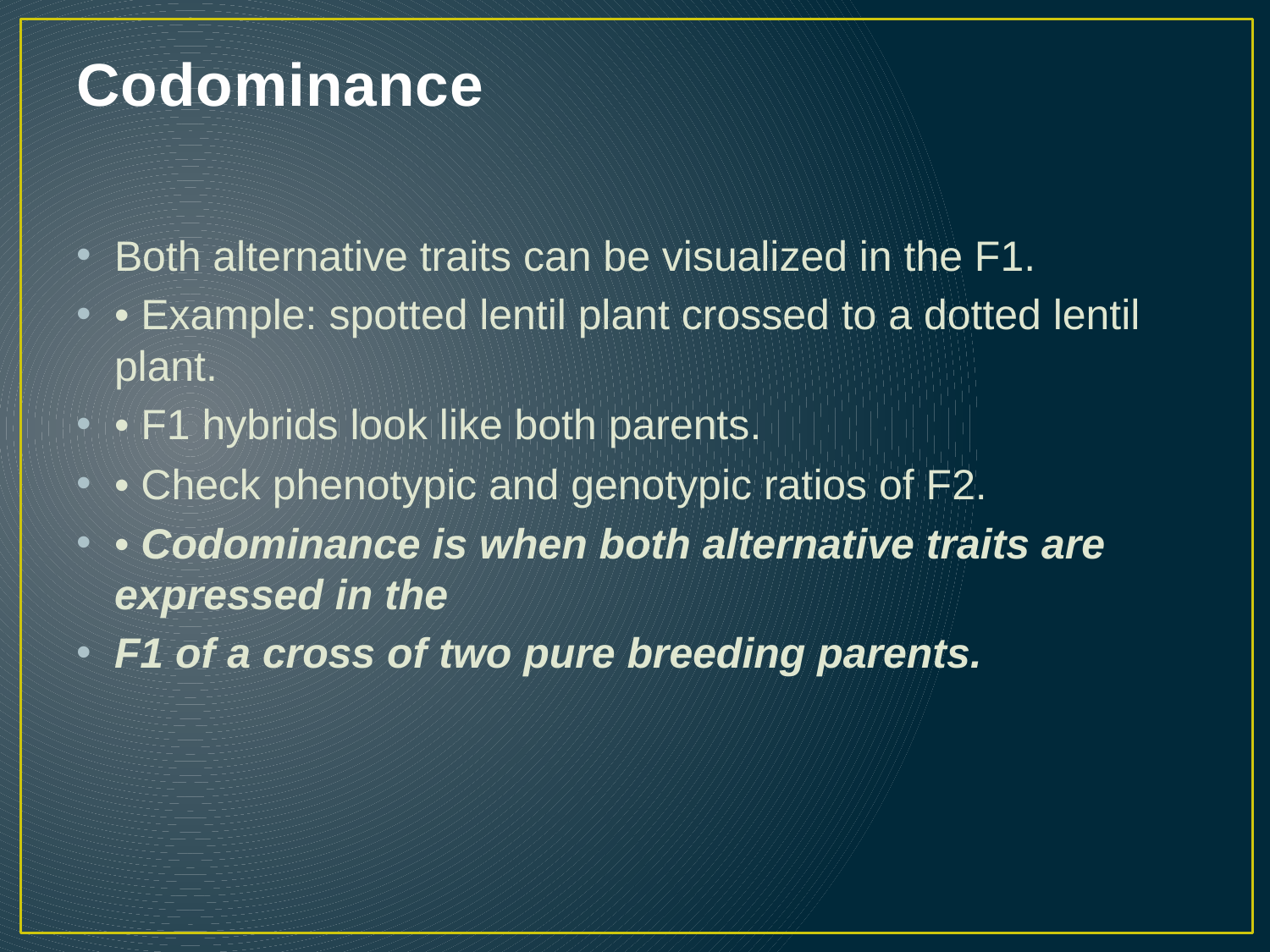

# Codominance
Both alternative traits can be visualized in the F1.
• Example: spotted lentil plant crossed to a dotted lentil plant.
• F1 hybrids look like both parents.
• Check phenotypic and genotypic ratios of F2.
• Codominance is when both alternative traits are expressed in the
F1 of a cross of two pure breeding parents.